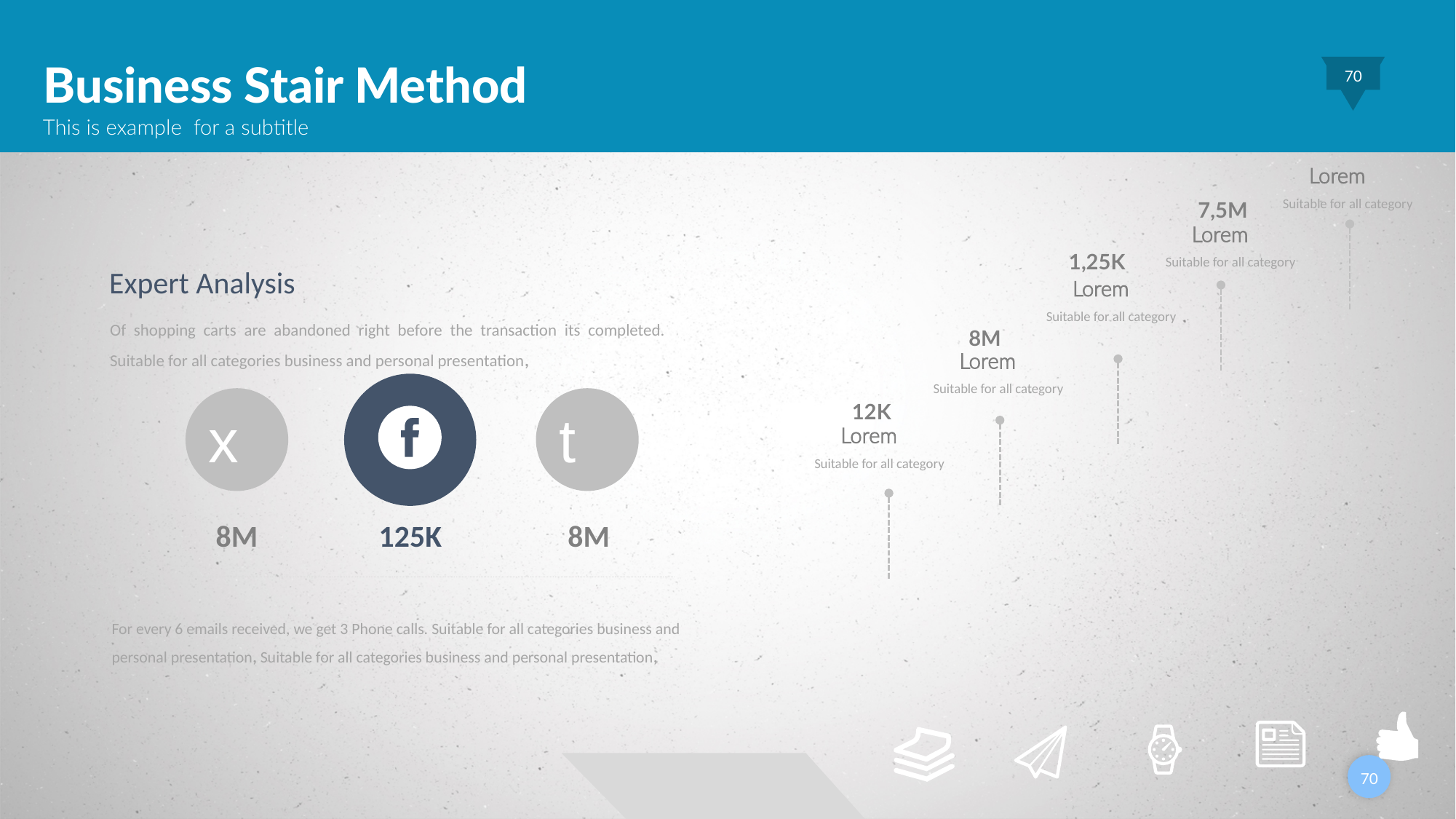

Business Stair Method
This is example  for a subtitle

70
Lorem
Suitable for all category
7,5M
Lorem
Suitable for all category
1,25K
Expert Analysis
Lorem
Suitable for all category

Of shopping carts are abandoned right before the transaction its completed. Suitable for all categories business and personal presentation,
8M
Lorem
Suitable for all category

12K
x
t

Lorem
Suitable for all category
8M
125K
8M
For every 6 emails received, we get 3 Phone calls. Suitable for all categories business and personal presentation, Suitable for all categories business and personal presentation,

70